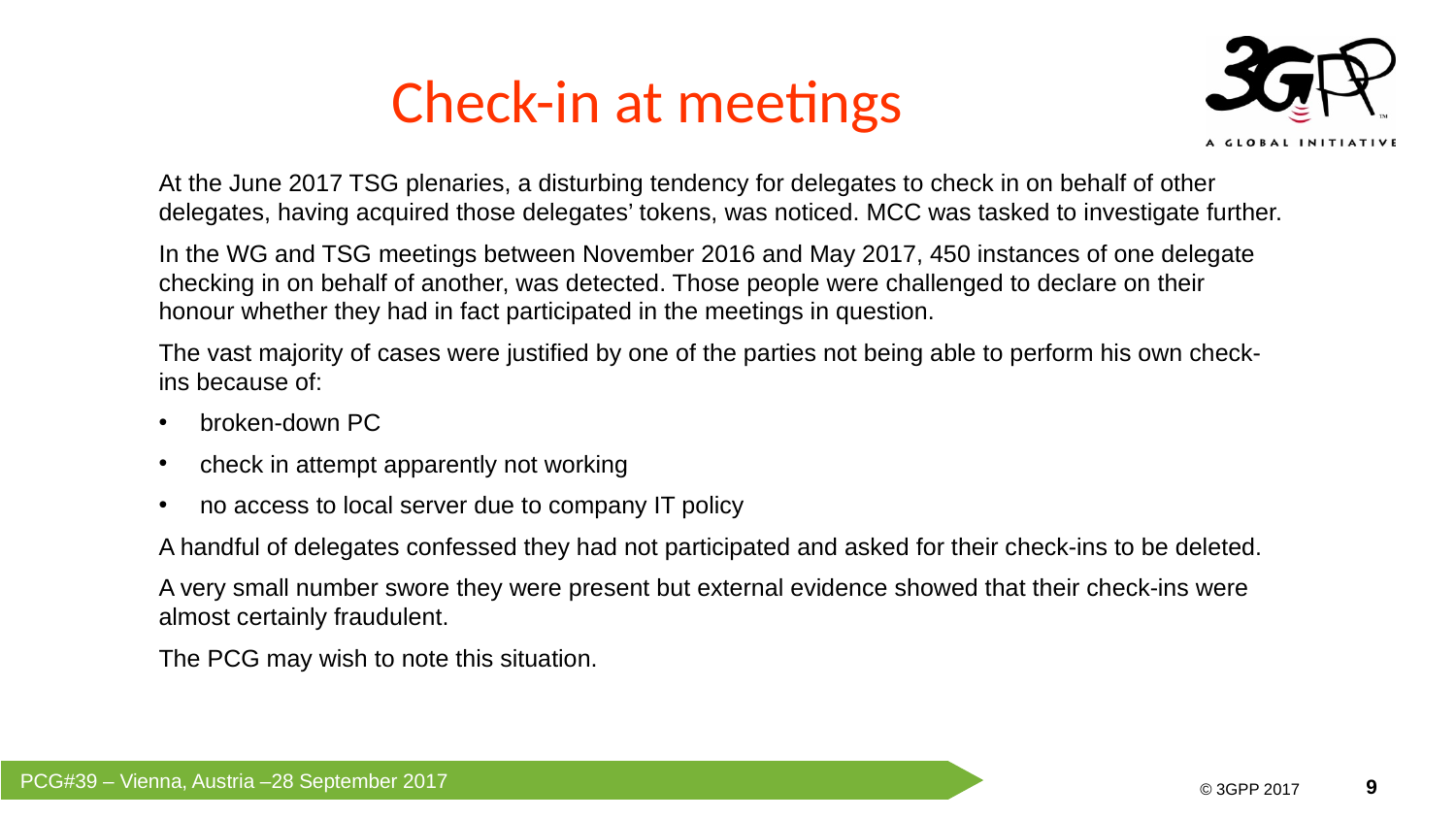

# Check-in at meetings
At the June 2017 TSG plenaries, a disturbing tendency for delegates to check in on behalf of other delegates, having acquired those delegates’ tokens, was noticed. MCC was tasked to investigate further.
In the WG and TSG meetings between November 2016 and May 2017, 450 instances of one delegate checking in on behalf of another, was detected. Those people were challenged to declare on their honour whether they had in fact participated in the meetings in question.
The vast majority of cases were justified by one of the parties not being able to perform his own check-ins because of:
 broken-down PC
 check in attempt apparently not working
 no access to local server due to company IT policy
A handful of delegates confessed they had not participated and asked for their check-ins to be deleted.
A very small number swore they were present but external evidence showed that their check-ins were almost certainly fraudulent.
The PCG may wish to note this situation.